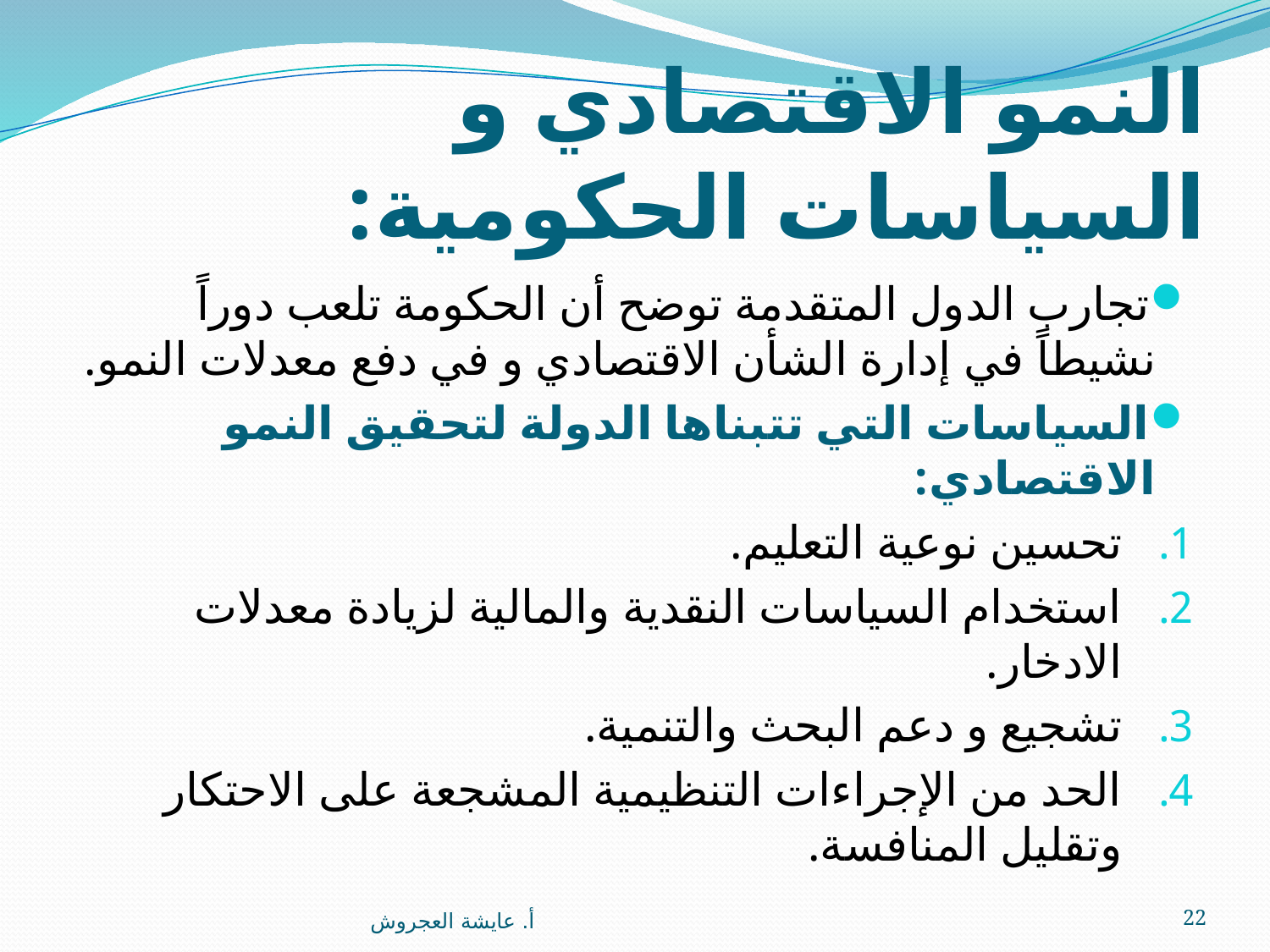

# النمو الاقتصادي و السياسات الحكومية:
تجارب الدول المتقدمة توضح أن الحكومة تلعب دوراً نشيطاً في إدارة الشأن الاقتصادي و في دفع معدلات النمو.
السياسات التي تتبناها الدولة لتحقيق النمو الاقتصادي:
تحسين نوعية التعليم.
استخدام السياسات النقدية والمالية لزيادة معدلات الادخار.
تشجيع و دعم البحث والتنمية.
الحد من الإجراءات التنظيمية المشجعة على الاحتكار وتقليل المنافسة.
أ. عايشة العجروش
22